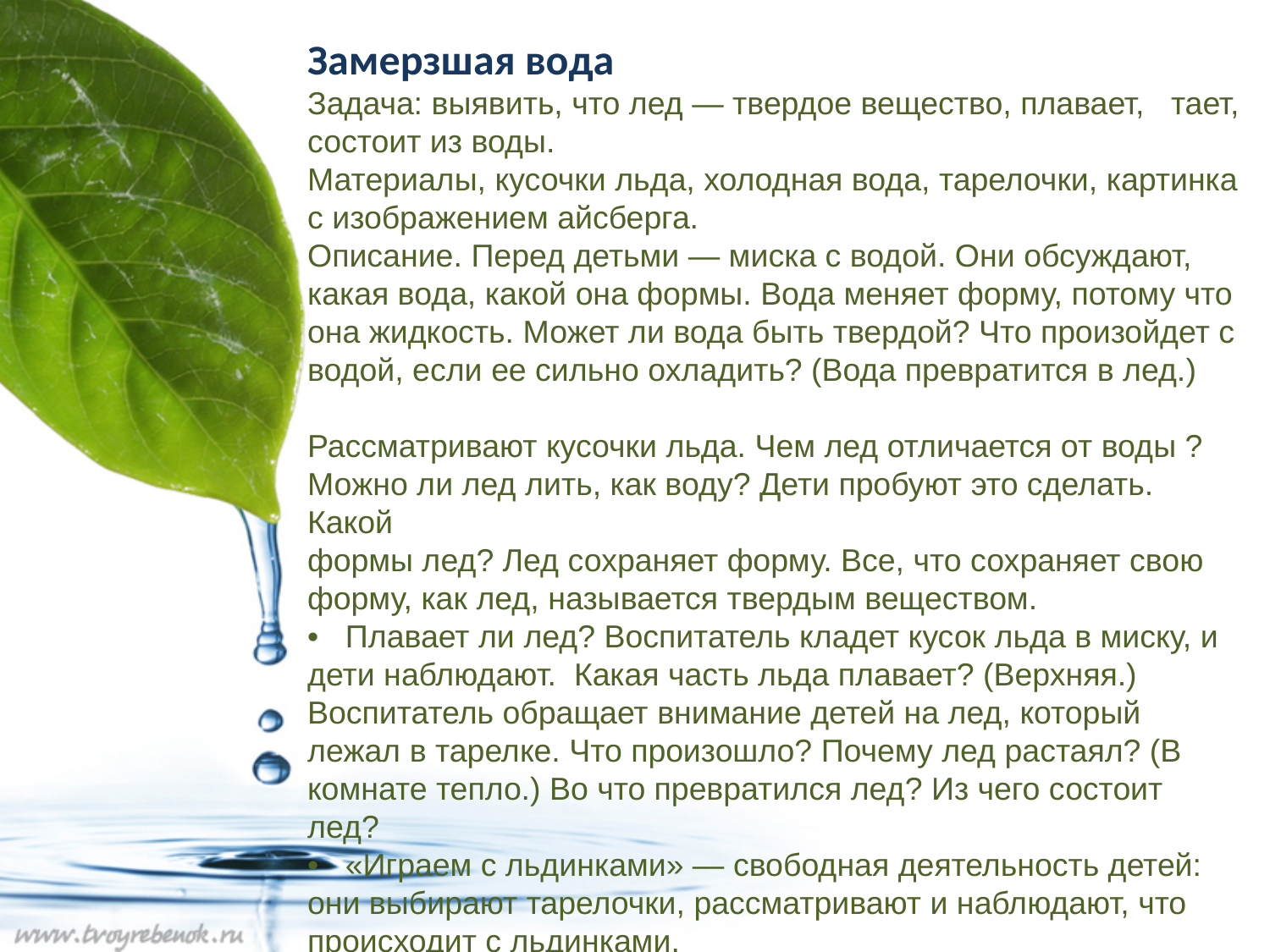

Замерзшая вода
Задача: выявить, что лед — твердое вещество, плавает,   тает, состоит из воды.
Материалы, кусочки льда, холодная вода, тарелочки, картинка с изображением айсберга.
Описание. Перед детьми — миска с водой. Они обсуждают,
какая вода, какой она формы. Вода меняет форму, потому что
она жидкость. Может ли вода быть твердой? Что произойдет с водой, если ее сильно охладить? (Вода превратится в лед.)
Рассматривают кусочки льда. Чем лед отличается от воды ?
Можно ли лед лить, как воду? Дети пробуют это сделать. Какой
формы лед? Лед сохраняет форму. Все, что сохраняет свою
форму, как лед, называется твердым веществом.
•   Плавает ли лед? Воспитатель кладет кусок льда в миску, и   дети наблюдают.  Какая часть льда плавает? (Верхняя.)
Воспитатель обращает внимание детей на лед, который лежал в тарелке. Что произошло? Почему лед растаял? (В комнате тепло.) Во что превратился лед? Из чего состоит лед?
•   «Играем с льдинками» — свободная деятельность детей:
они выбирают тарелочки, рассматривают и наблюдают, что
происходит с льдинками.